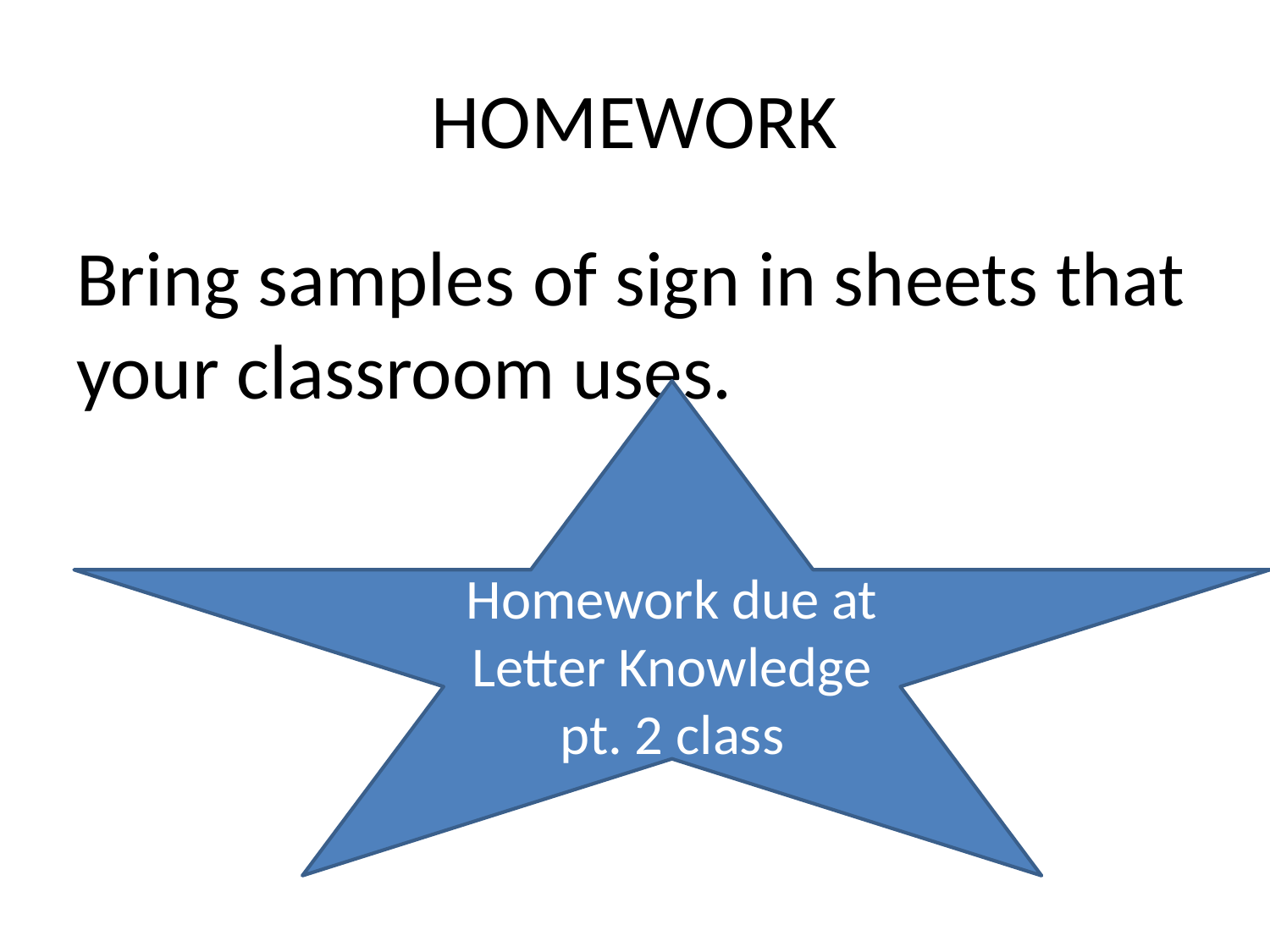

# HOMEWORK
Bring samples of sign in sheets that your classroom uses.

Homework due at Letter Knowledge pt. 2 class